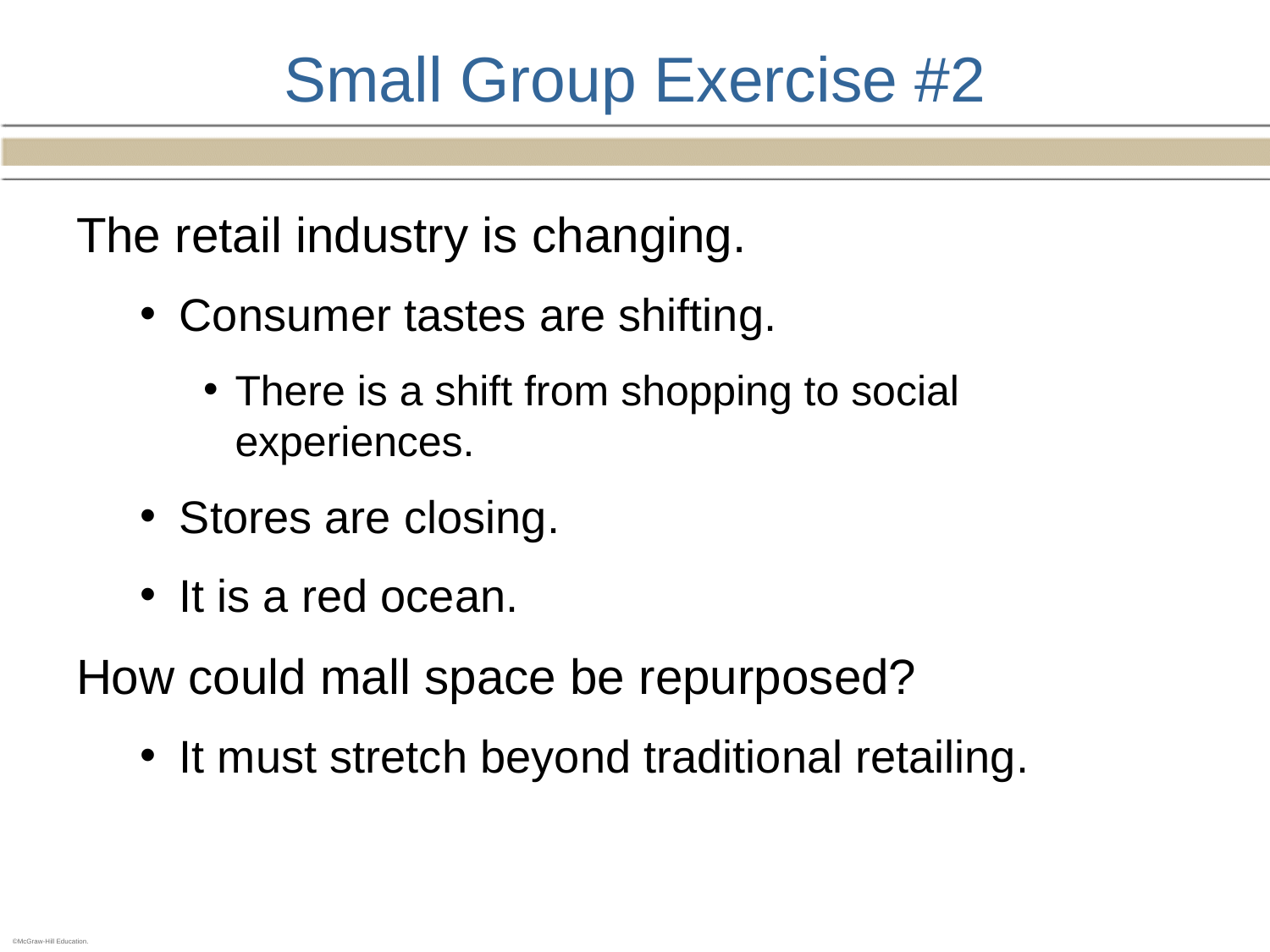

# Small Group Exercise #2
The retail industry is changing.
Consumer tastes are shifting.
There is a shift from shopping to social experiences.
Stores are closing.
It is a red ocean.
How could mall space be repurposed?
It must stretch beyond traditional retailing.